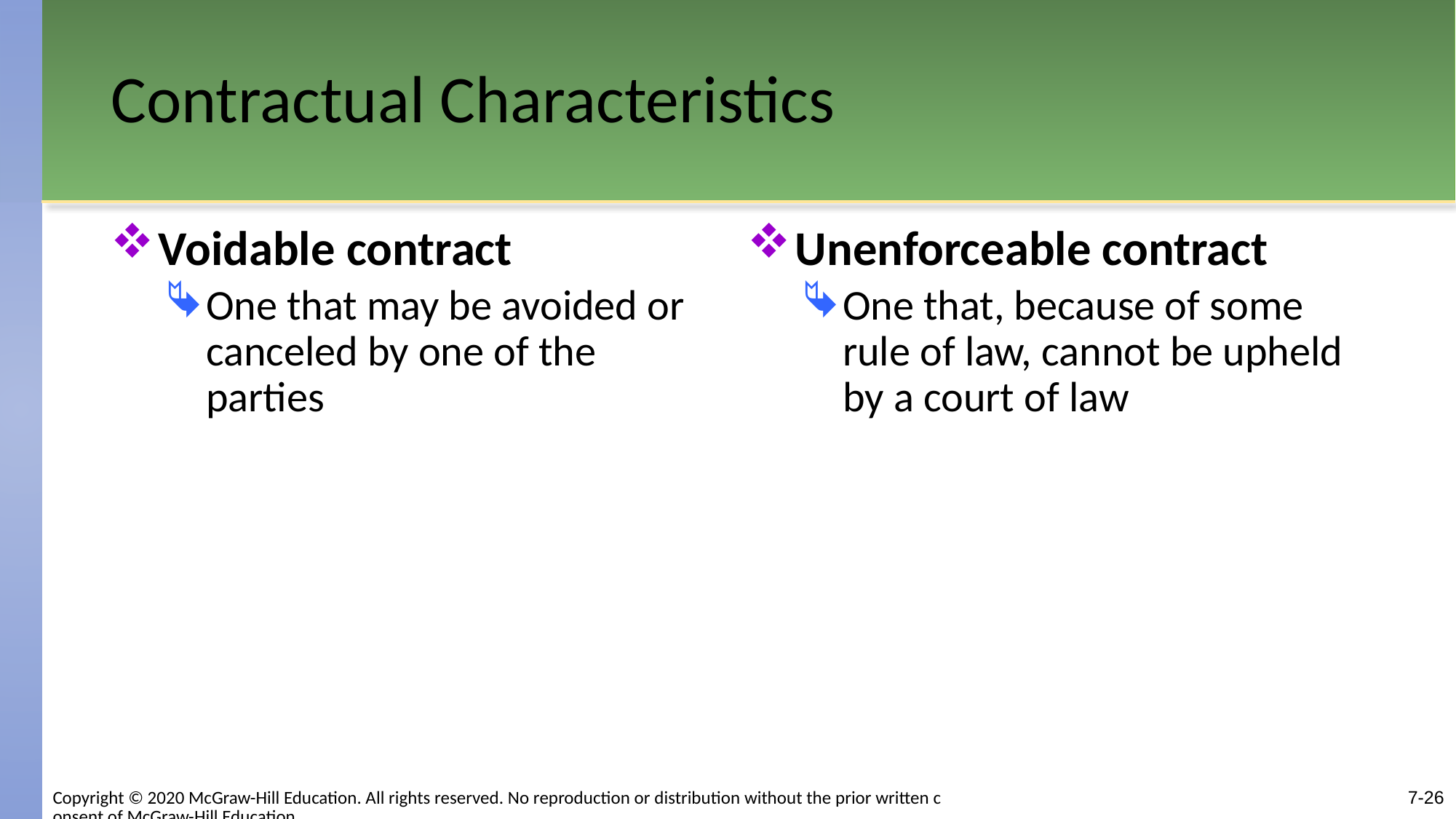

# Contractual Characteristics
Voidable contract
One that may be avoided or canceled by one of the parties

Unenforceable contract
One that, because of some rule of law, cannot be upheld by a court of law
7-26
Copyright © 2020 McGraw-Hill Education. All rights reserved. No reproduction or distribution without the prior written consent of McGraw-Hill Education.